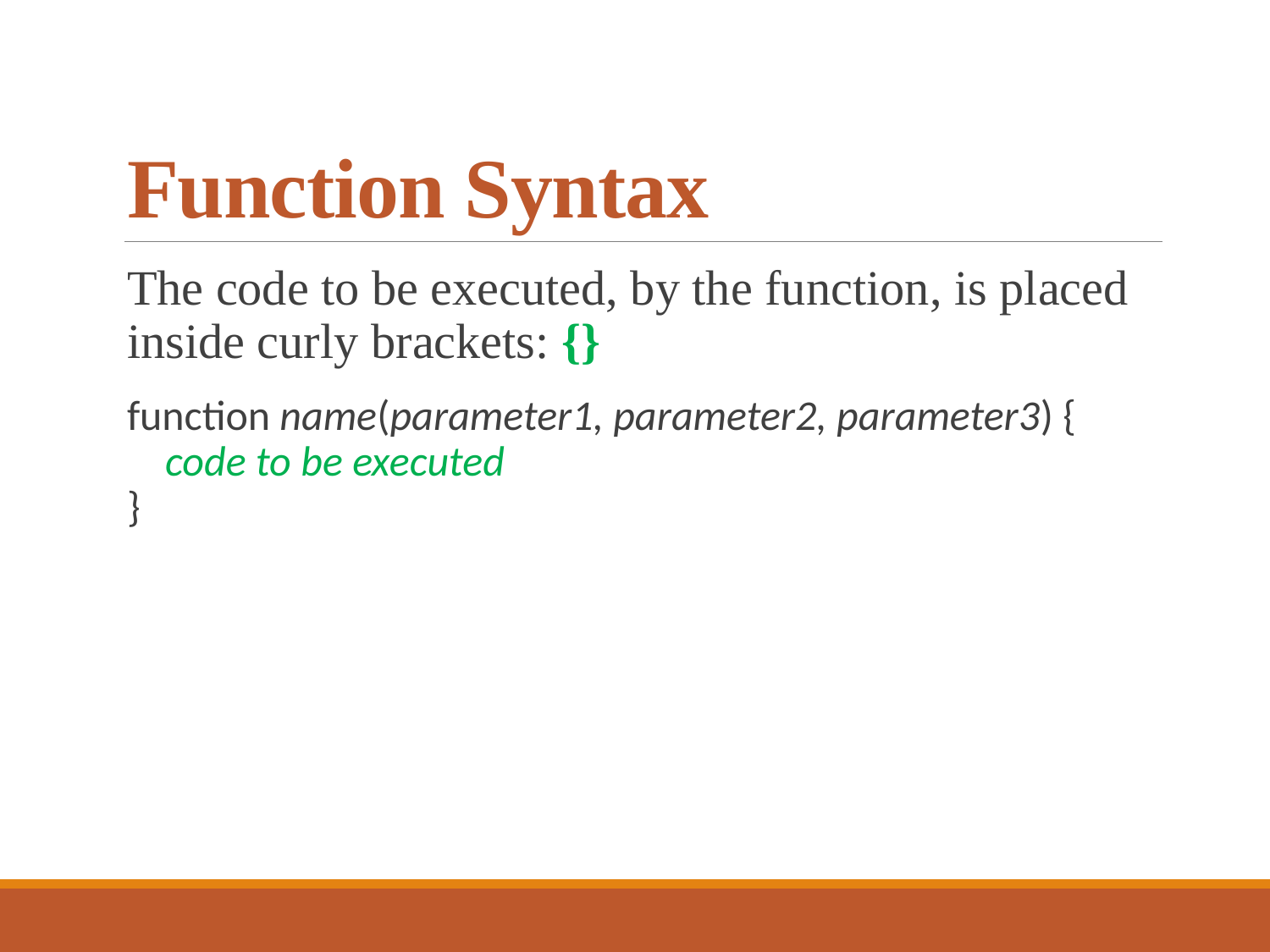

# Function Syntax
The code to be executed, by the function, is placed inside curly brackets: {}
function name(parameter1, parameter2, parameter3) {
    code to be executed
}